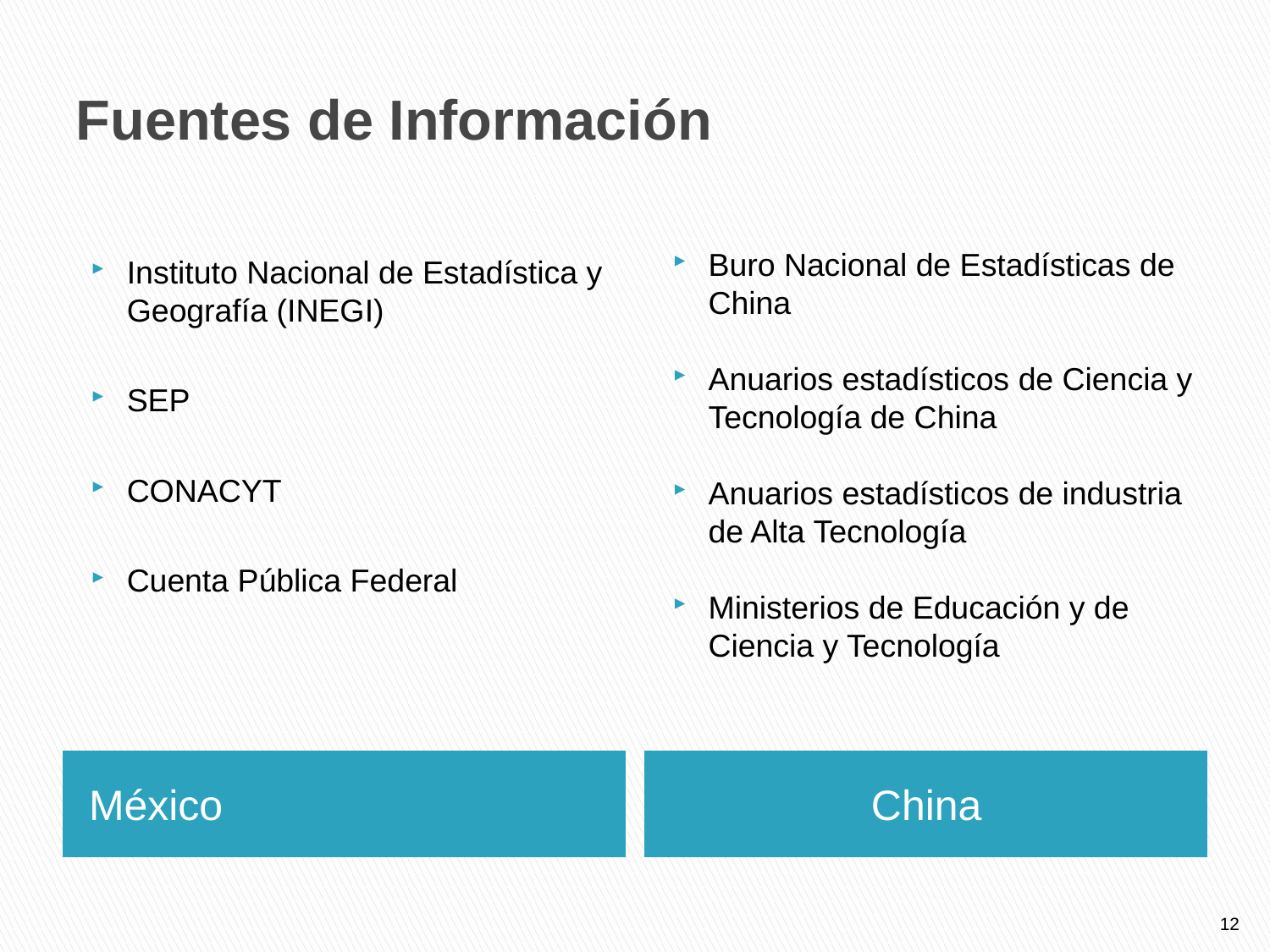

# Fuentes de Información

Instituto Nacional de Estadística y Geografía (INEGI)

SEP

CONACYT

Cuenta Pública Federal

Buro Nacional de Estadísticas de China

Anuarios estadísticos de Ciencia y Tecnología de China

Anuarios estadísticos de industria de Alta Tecnología

Ministerios de Educación y de Ciencia y Tecnología
México
China
12